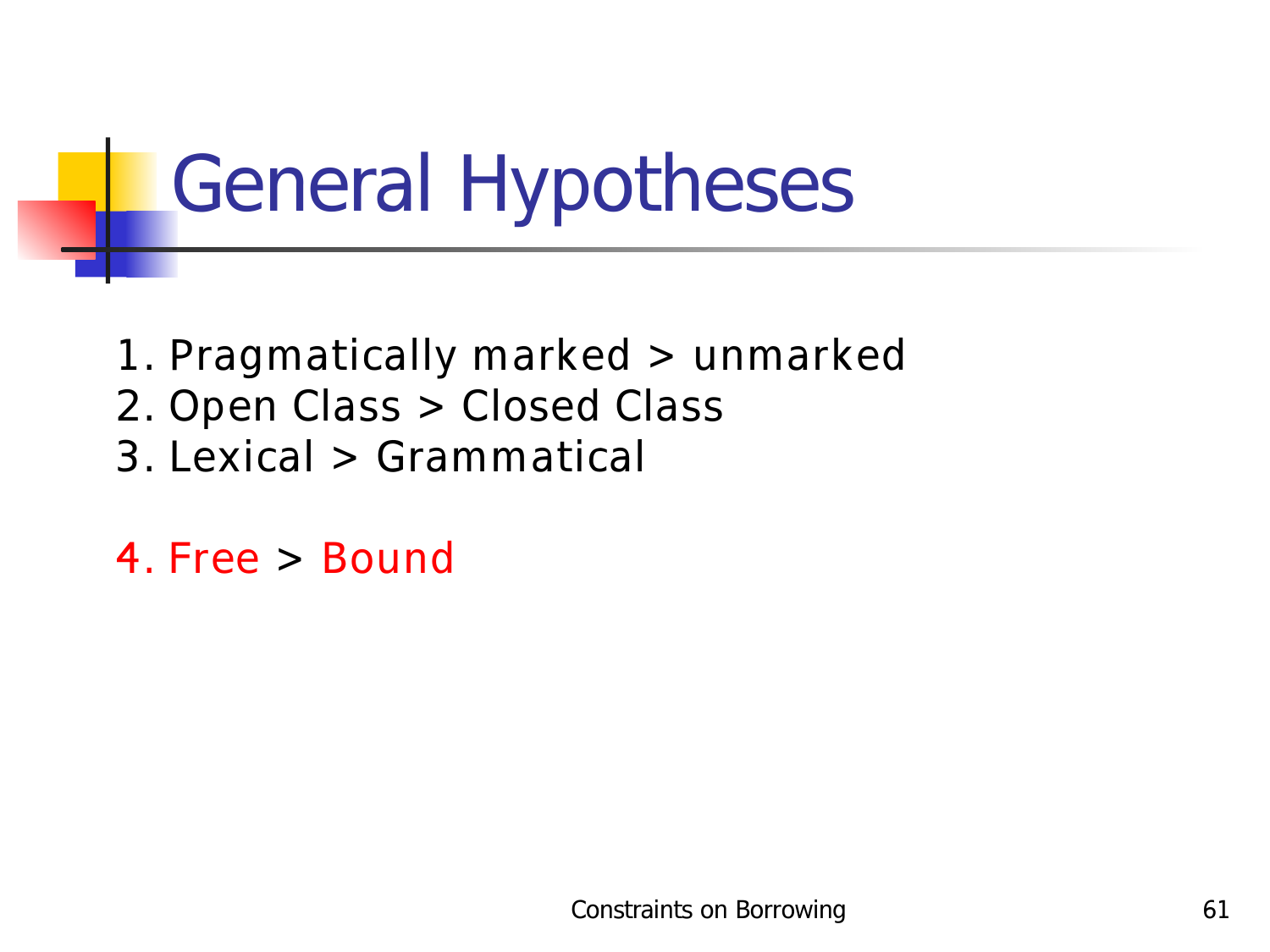

# General Hypotheses
1. Pragmatically marked > unmarked
2. Open Class > Closed Class
3. Lexical > Grammatical

4. Free > Bound
Constraints on Borrowing
61